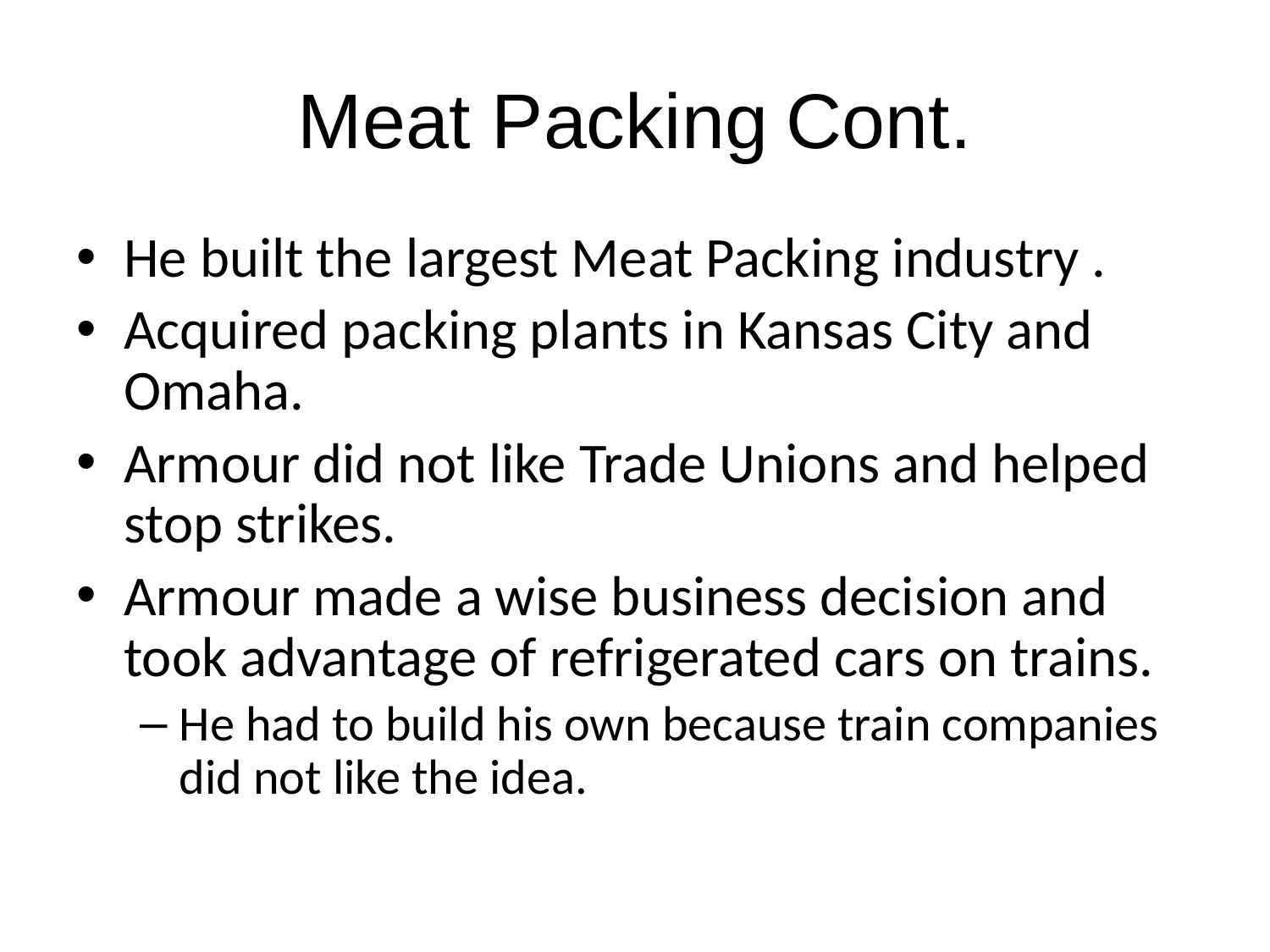

# Meat Packing Cont.
He built the largest Meat Packing industry .
Acquired packing plants in Kansas City and Omaha.
Armour did not like Trade Unions and helped stop strikes.
Armour made a wise business decision and took advantage of refrigerated cars on trains.
He had to build his own because train companies did not like the idea.